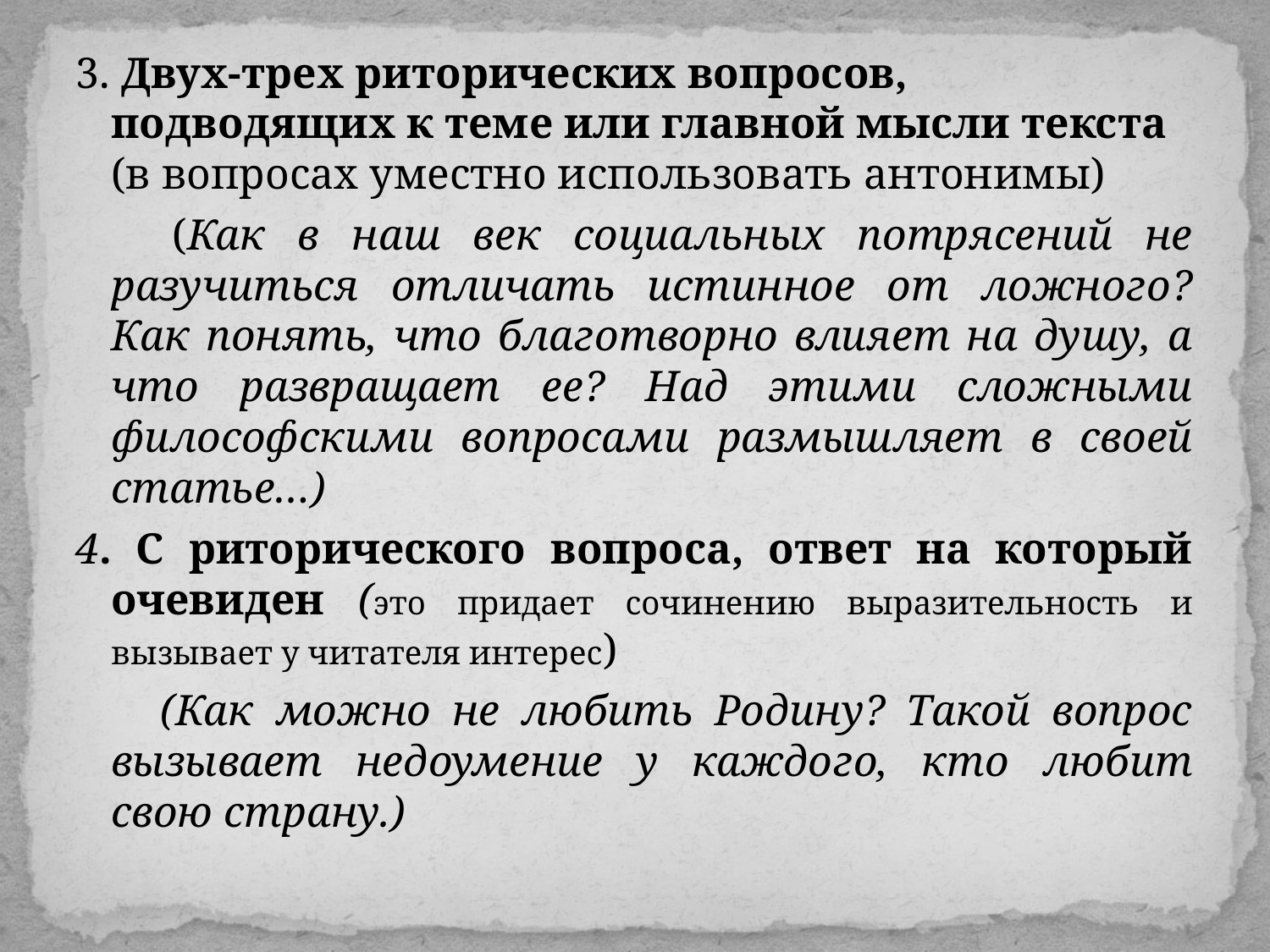

3. Двух-трех риторических вопросов, подводящих к теме или главной мысли текста (в вопросах уместно использовать антонимы)
   (Как в наш век социальных потрясений не разучиться отличать истинное от ложного? Как понять, что благотворно влияет на душу, а что развращает ее? Над этими сложными философскими вопросами размышляет в своей статье…)
4. С риторического вопроса, ответ на который очевиден (это придает сочинению выразительность и вызывает у читателя интерес)
    (Как можно не любить Родину? Такой вопрос вызывает недоумение у каждого, кто любит свою страну.)